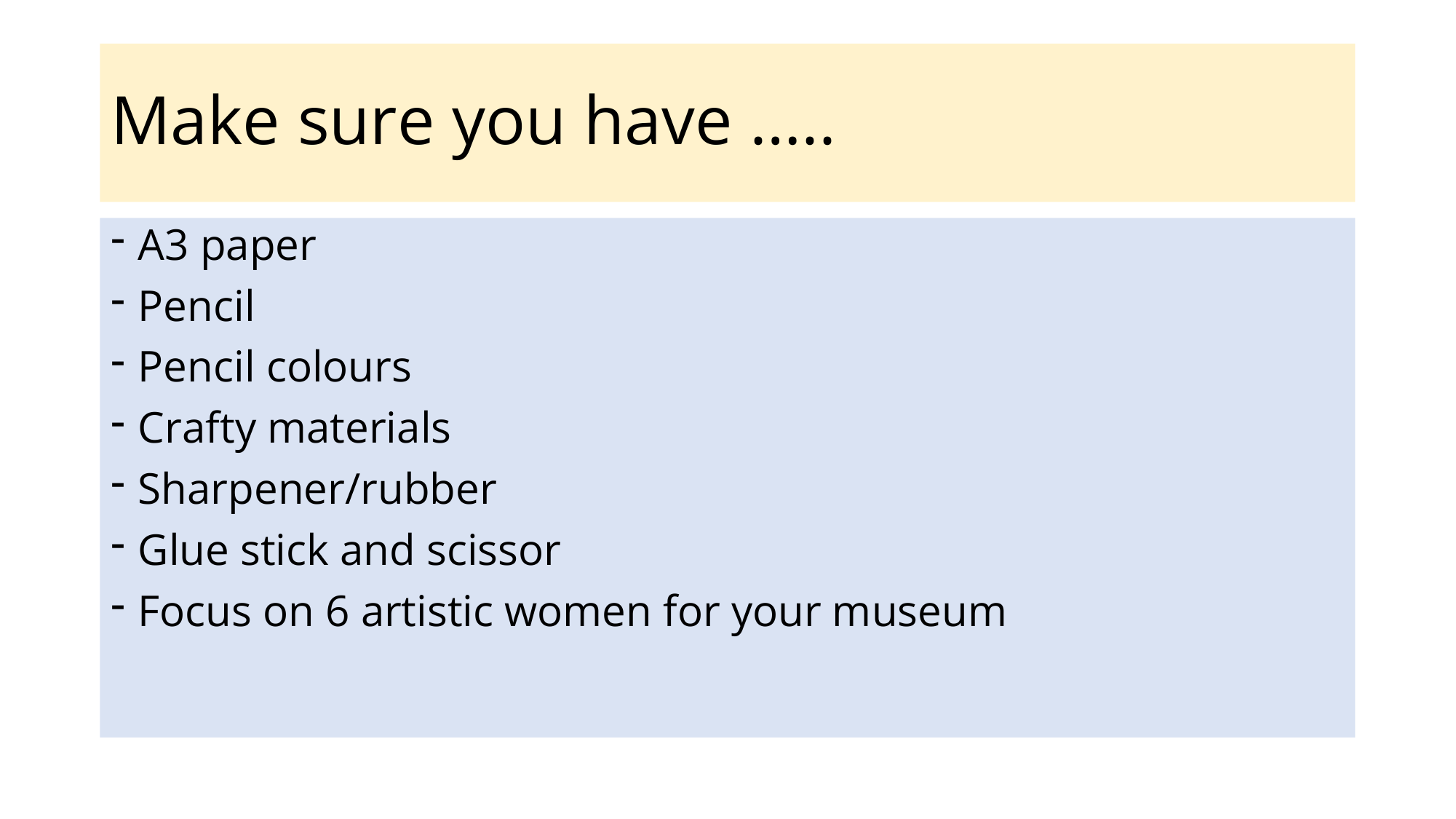

# Make sure you have …..
A3 paper
Pencil
Pencil colours
Crafty materials
Sharpener/rubber
Glue stick and scissor
Focus on 6 artistic women for your museum